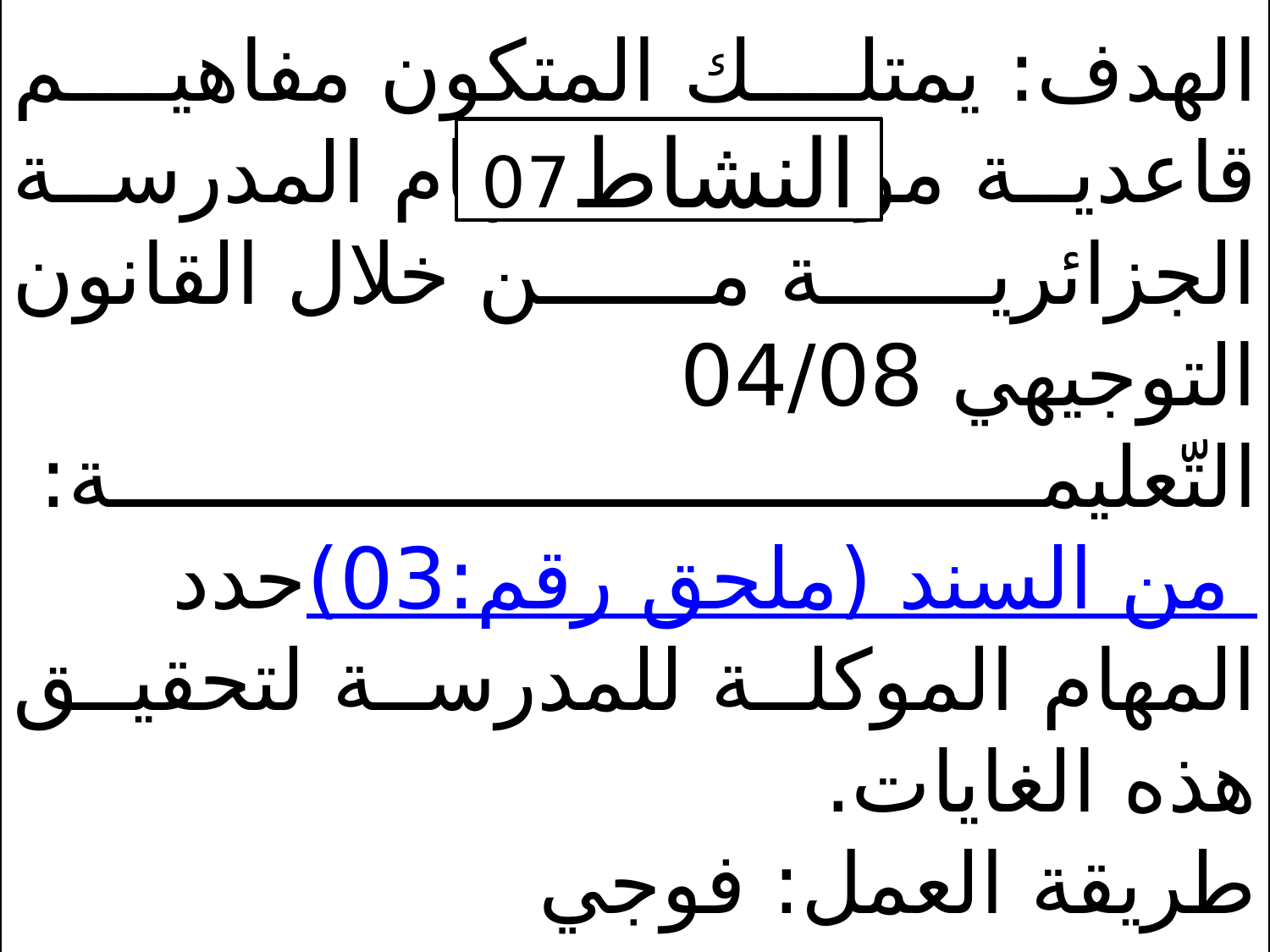

الهدف: يمتلك المتكون مفاهيم قاعدية مؤسّسة لمهام المدرسة الجزائرية من خلال القانون التوجيهي 04/08
التّعليمة: من السند (ملحق رقم:03) حدد المهام الموكلة للمدرسة لتحقيق هذه الغايات.
طريقة العمل: فوجي

النشاط07